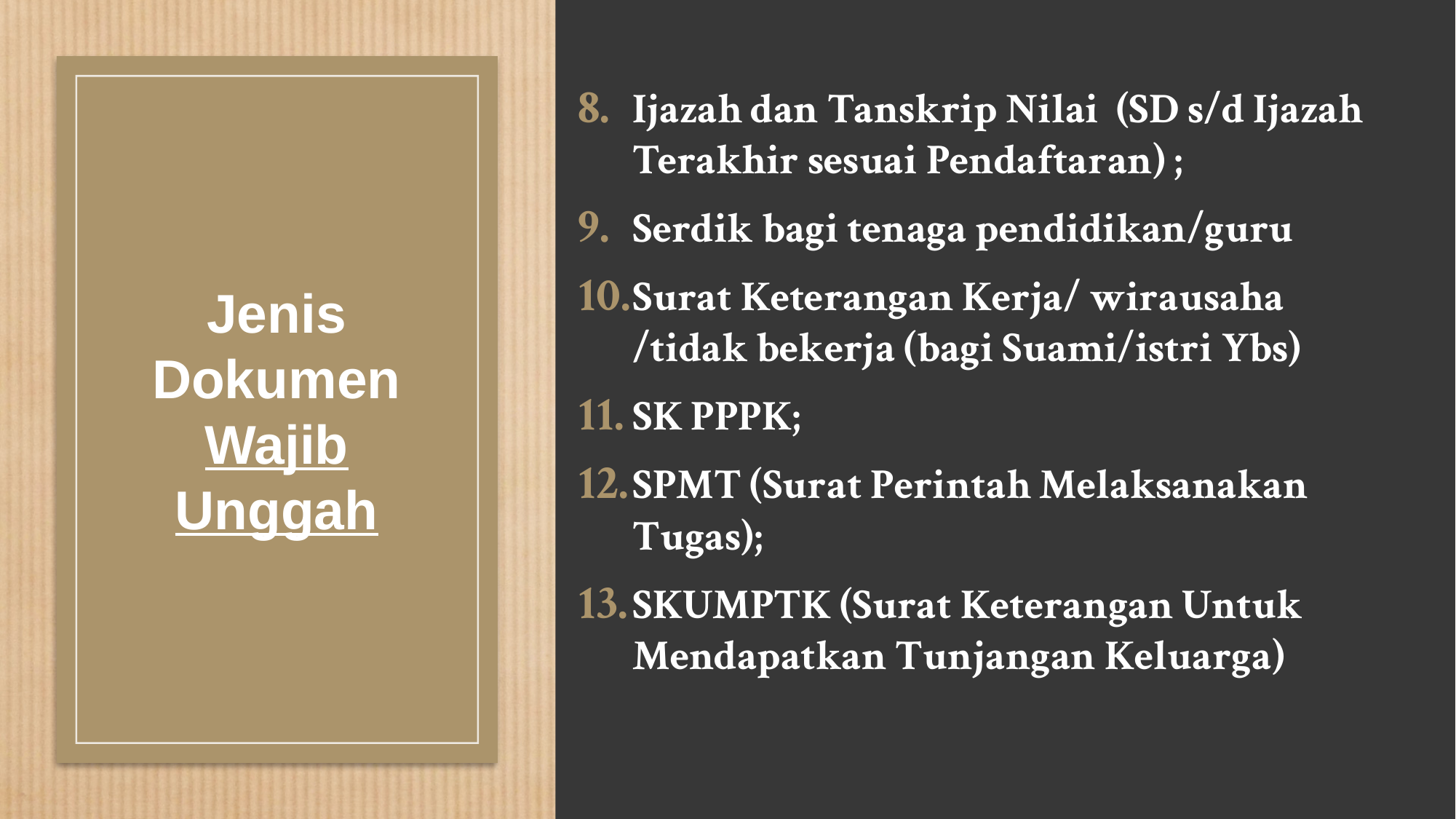

Ijazah dan Tanskrip Nilai  (SD s/d Ijazah Terakhir sesuai Pendaftaran) ;
Serdik bagi tenaga pendidikan/guru
Surat Keterangan Kerja/ wirausaha /tidak bekerja (bagi Suami/istri Ybs)
SK PPPK;
SPMT (Surat Perintah Melaksanakan Tugas);
SKUMPTK (Surat Keterangan Untuk Mendapatkan Tunjangan Keluarga)

# Jenis Dokumen Wajib Unggah